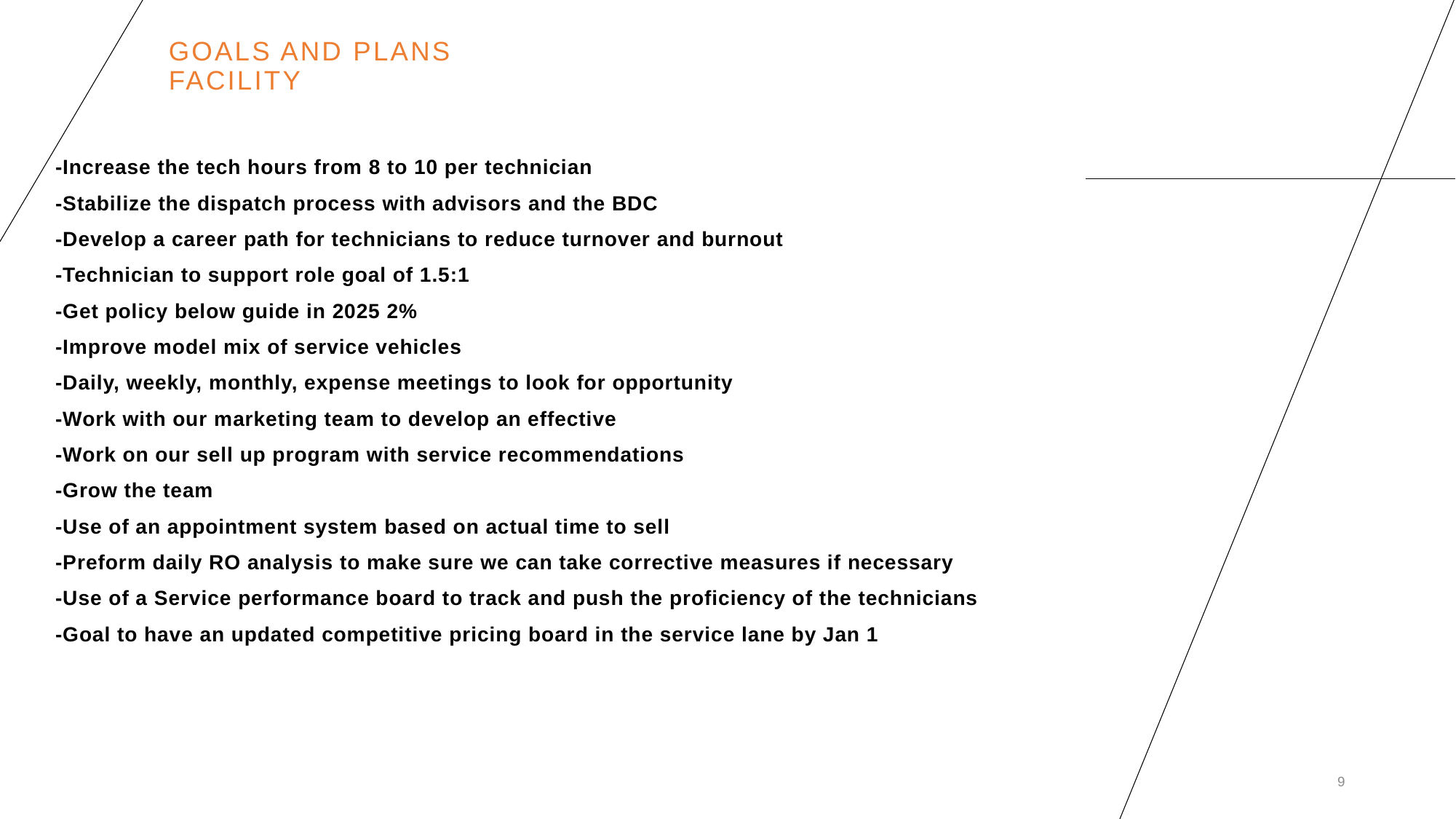

# Goals and Plans Facility
-Increase the tech hours from 8 to 10 per technician
-Stabilize the dispatch process with advisors and the BDC
-Develop a career path for technicians to reduce turnover and burnout
-Technician to support role goal of 1.5:1
-Get policy below guide in 2025 2%
-Improve model mix of service vehicles
-Daily, weekly, monthly, expense meetings to look for opportunity
-Work with our marketing team to develop an effective
-Work on our sell up program with service recommendations
-Grow the team
-Use of an appointment system based on actual time to sell
-Preform daily RO analysis to make sure we can take corrective measures if necessary
-Use of a Service performance board to track and push the proficiency of the technicians
-Goal to have an updated competitive pricing board in the service lane by Jan 1

9